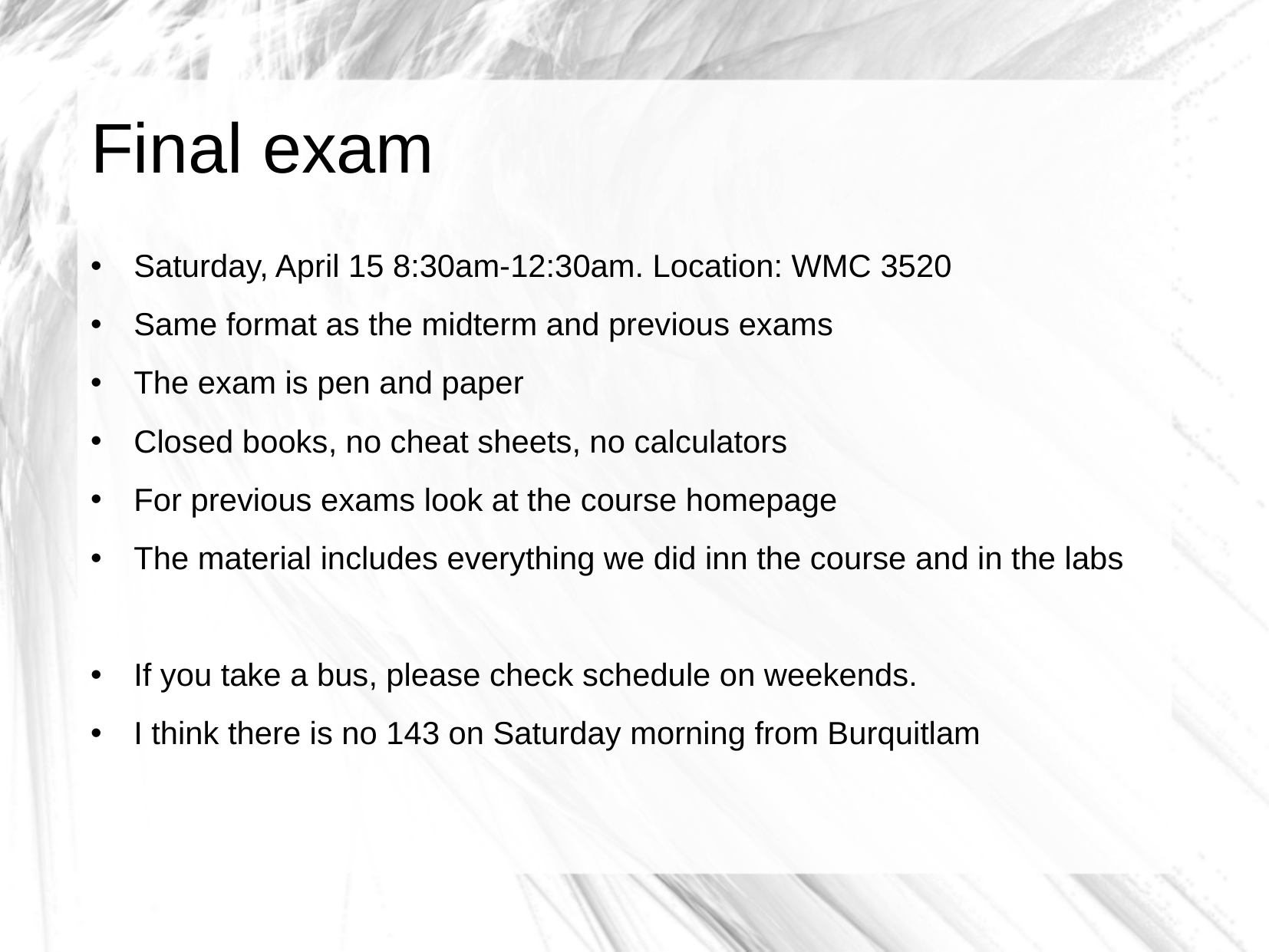

Final exam
Saturday, April 15 8:30am-12:30am. Location: WMC 3520
Same format as the midterm and previous exams
The exam is pen and paper
Closed books, no cheat sheets, no calculators
For previous exams look at the course homepage
The material includes everything we did inn the course and in the labs

If you take a bus, please check schedule on weekends.
I think there is no 143 on Saturday morning from Burquitlam